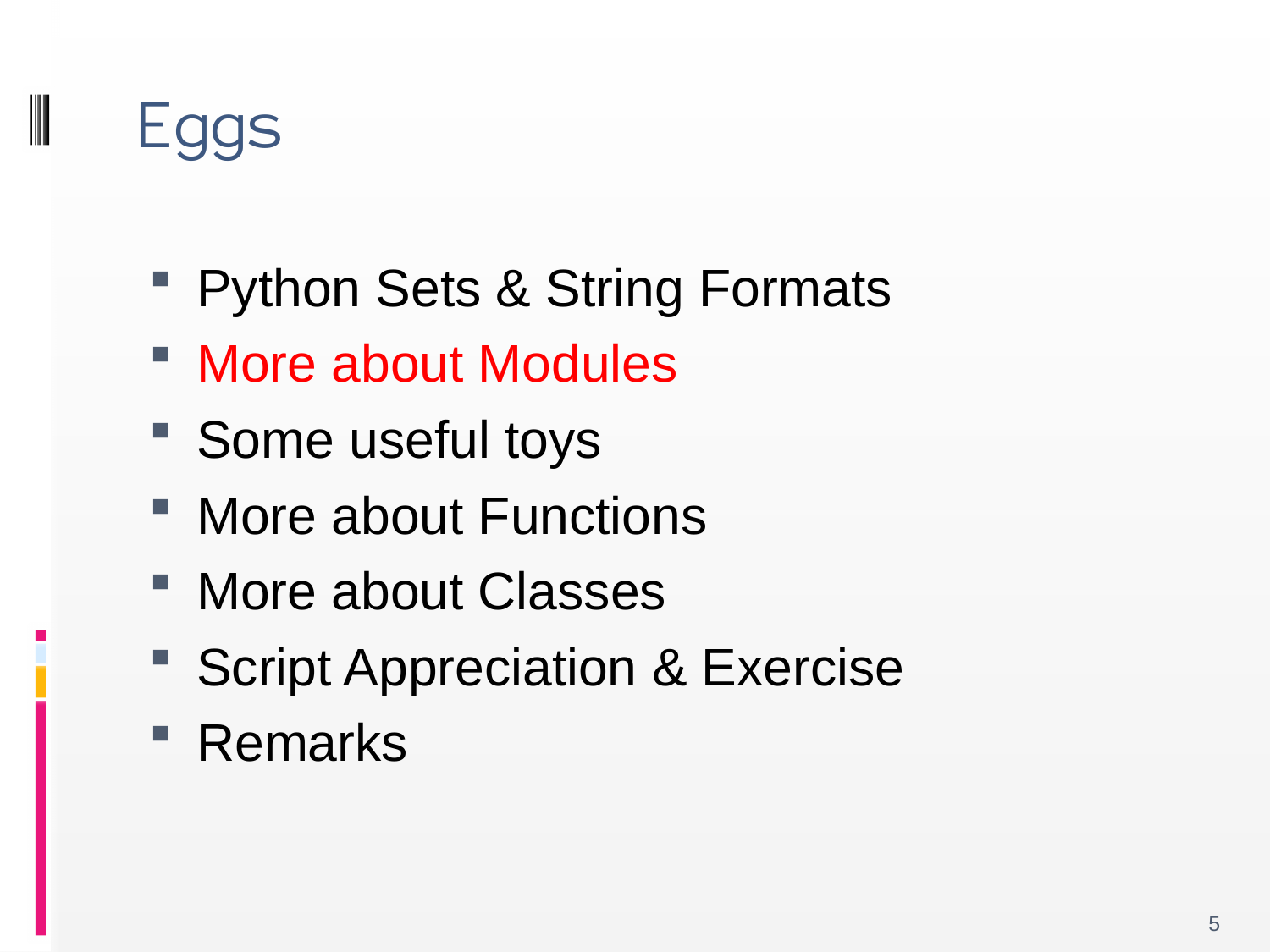

# Eggs
Python Sets & String Formats
More about Modules
Some useful toys
More about Functions
More about Classes
Script Appreciation & Exercise
Remarks

5